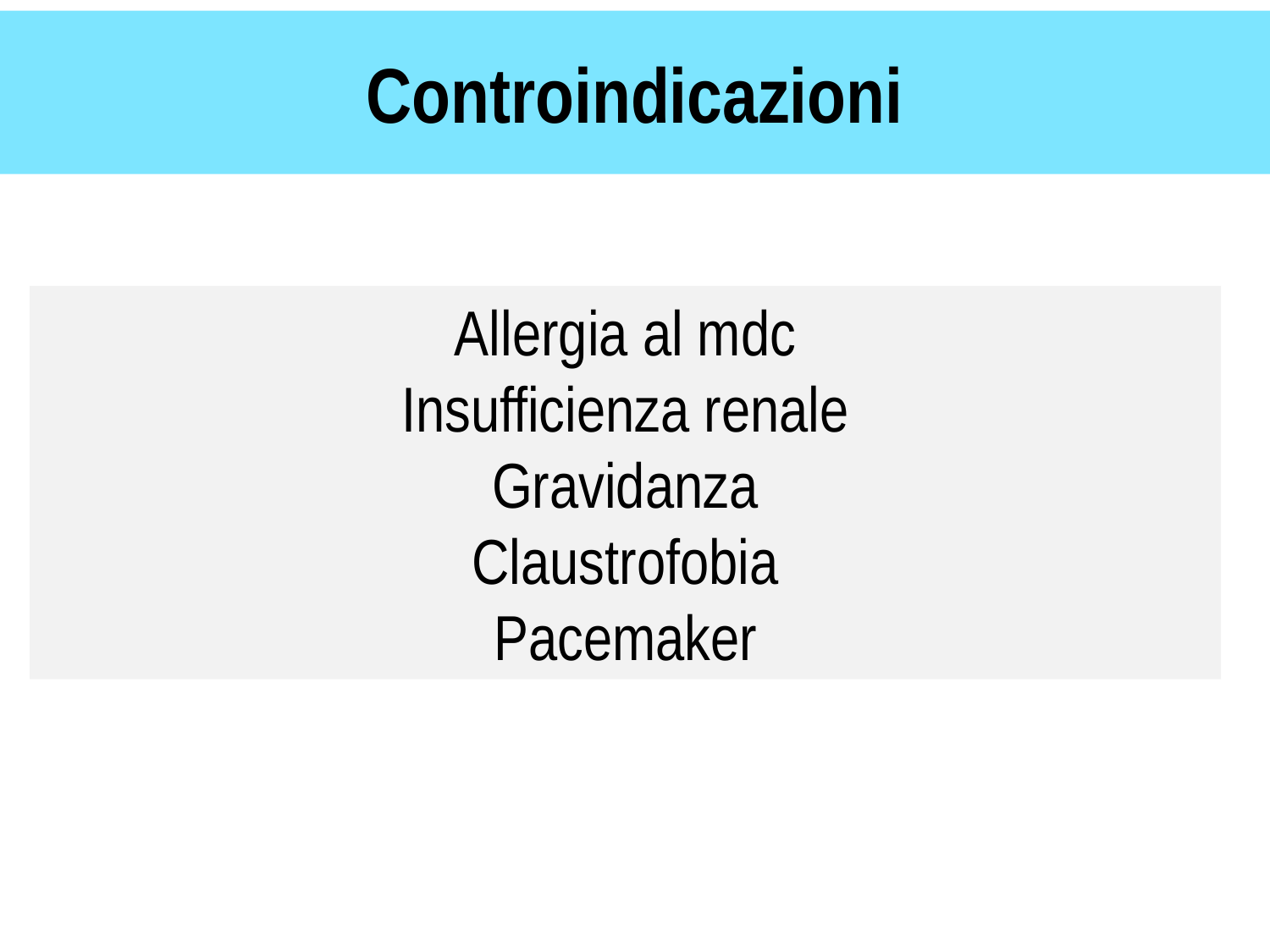

# Controindicazioni
Allergia al mdc
Insufficienza renale
Gravidanza
Claustrofobia
Pacemaker